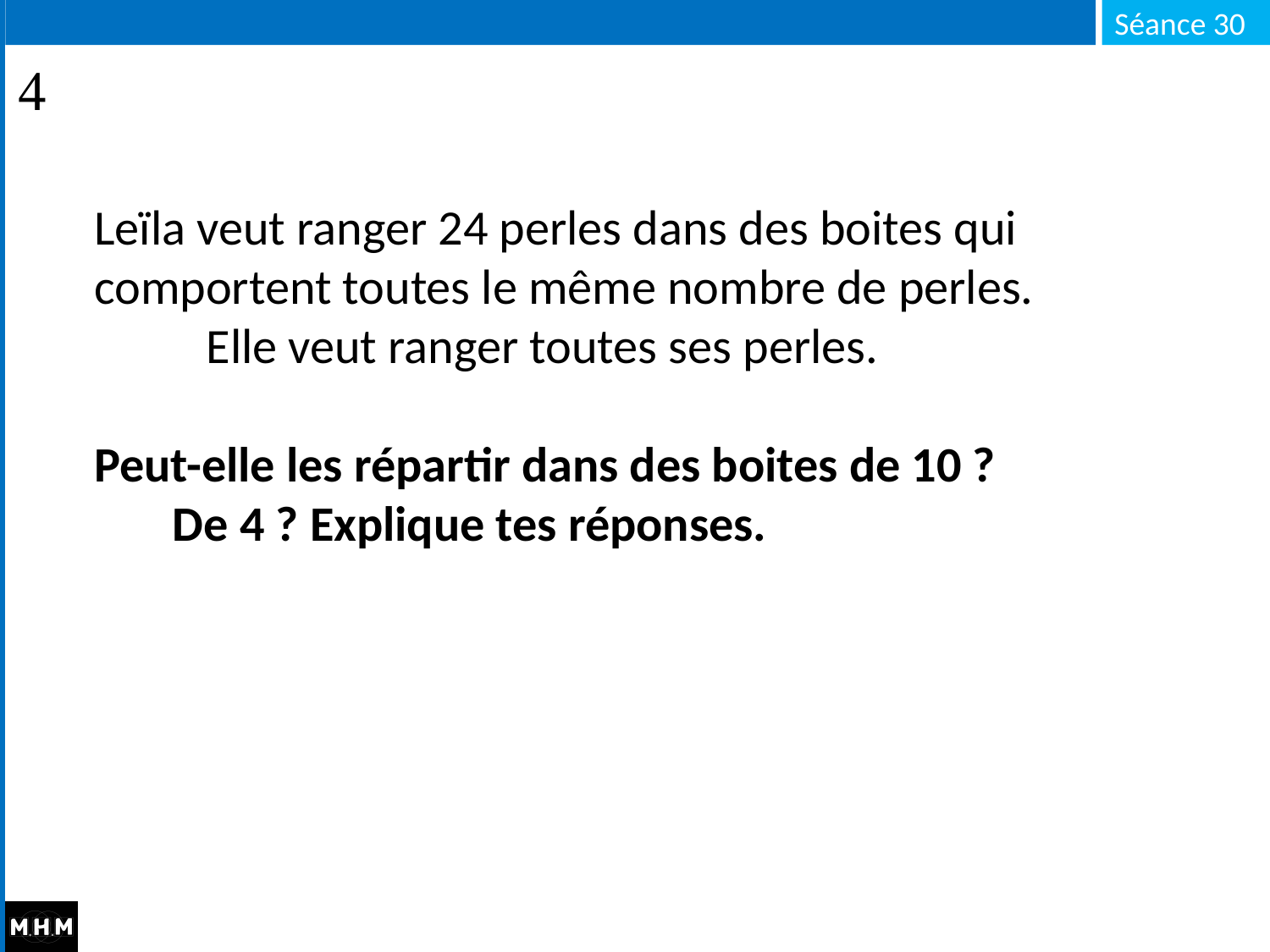

Leïla veut ranger 24 perles dans des boites qui comportent toutes le même nombre de perles.                      Elle veut ranger toutes ses perles.

Peut-elle les répartir dans des boites de 10 ?                       De 4 ? Explique tes réponses.